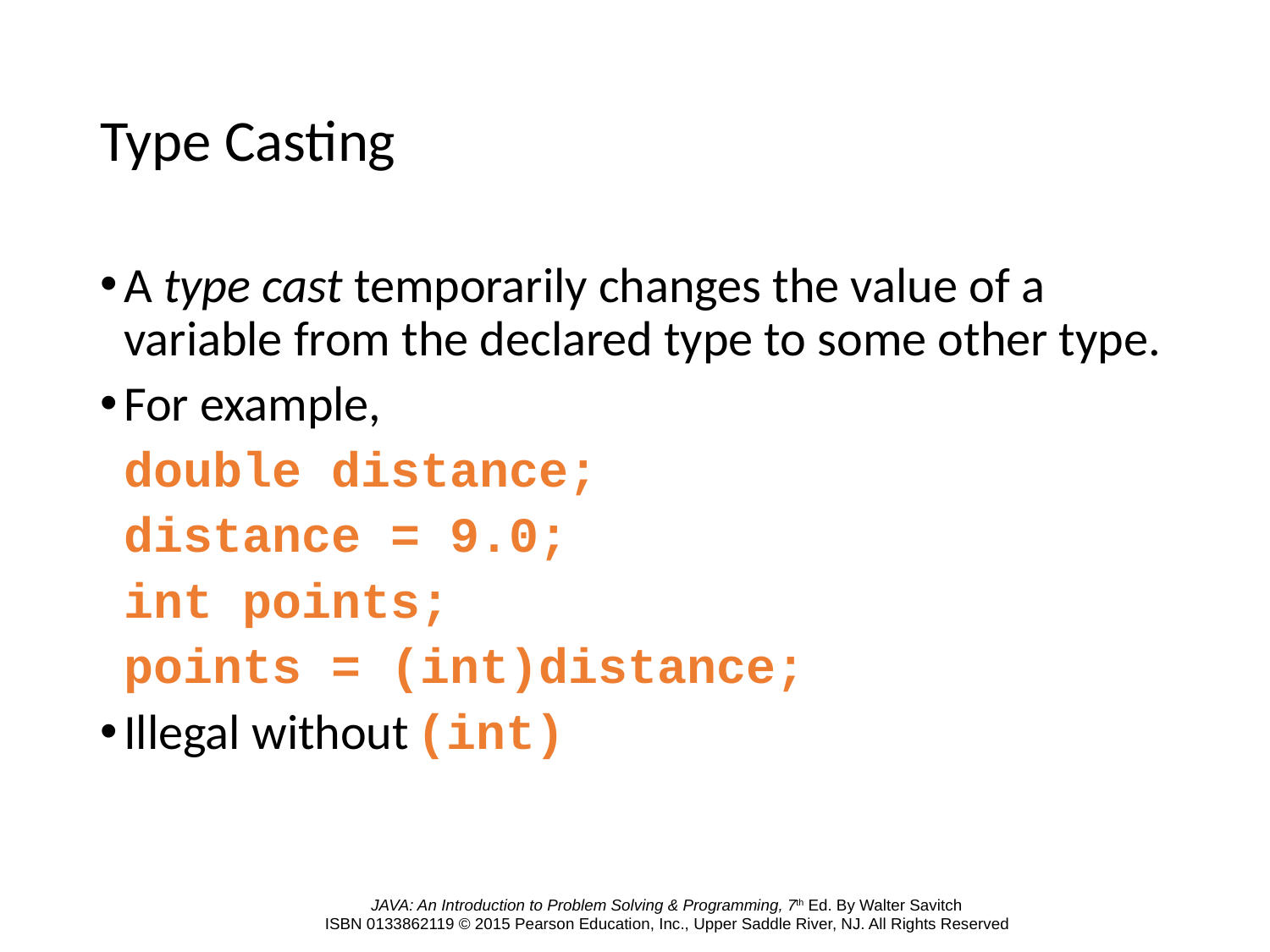

# Type Casting
A type cast temporarily changes the value of a variable from the declared type to some other type.
For example,
	double distance;
	distance = 9.0;
	int points;
	points = (int)distance;
Illegal without (int)